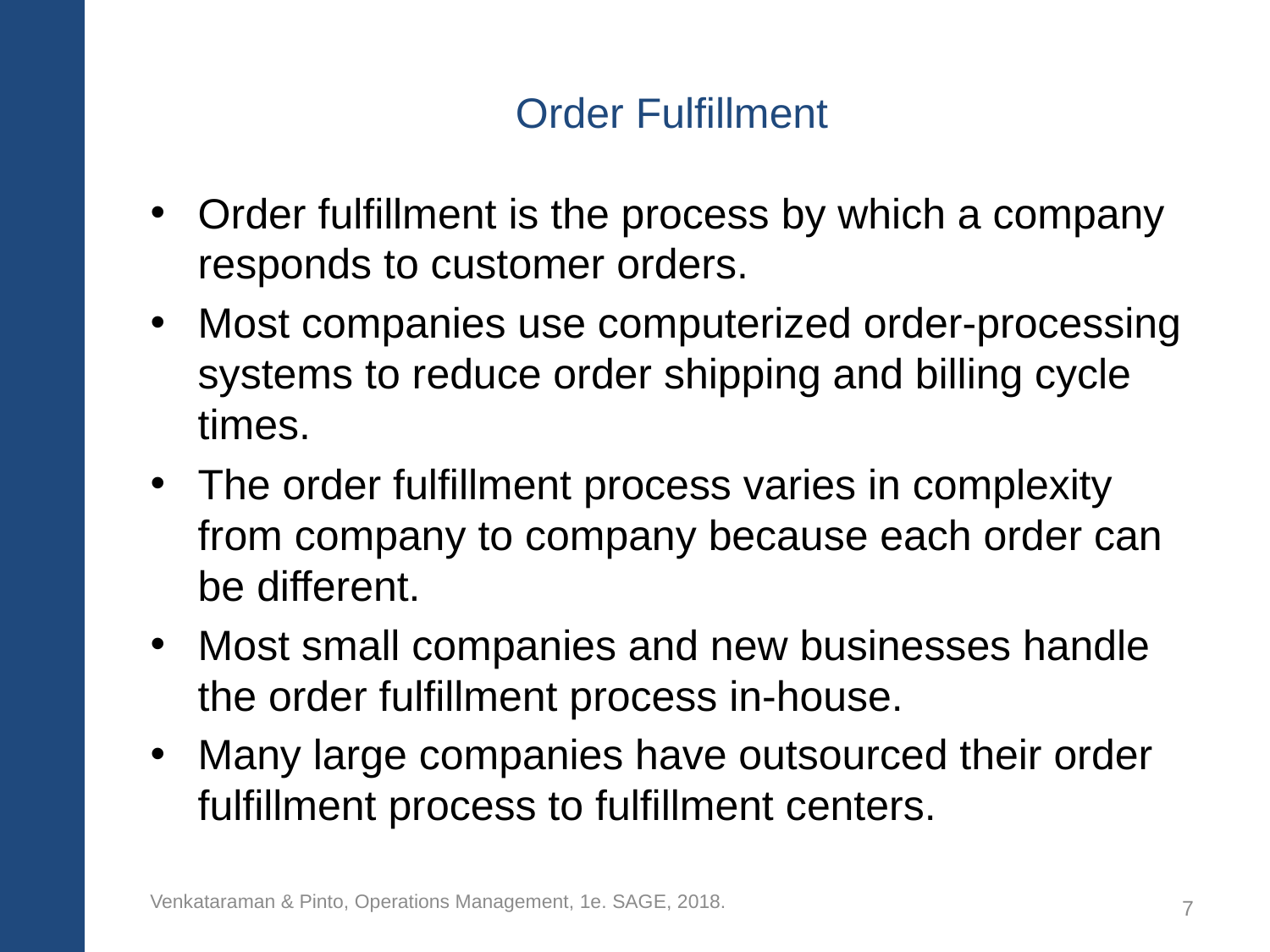

# Order Fulfillment
Order fulfillment is the process by which a company responds to customer orders.
Most companies use computerized order-processing systems to reduce order shipping and billing cycle times.
The order fulfillment process varies in complexity from company to company because each order can be different.
Most small companies and new businesses handle the order fulfillment process in-house.
Many large companies have outsourced their order fulfillment process to fulfillment centers.
Venkataraman & Pinto, Operations Management, 1e. SAGE, 2018.
7